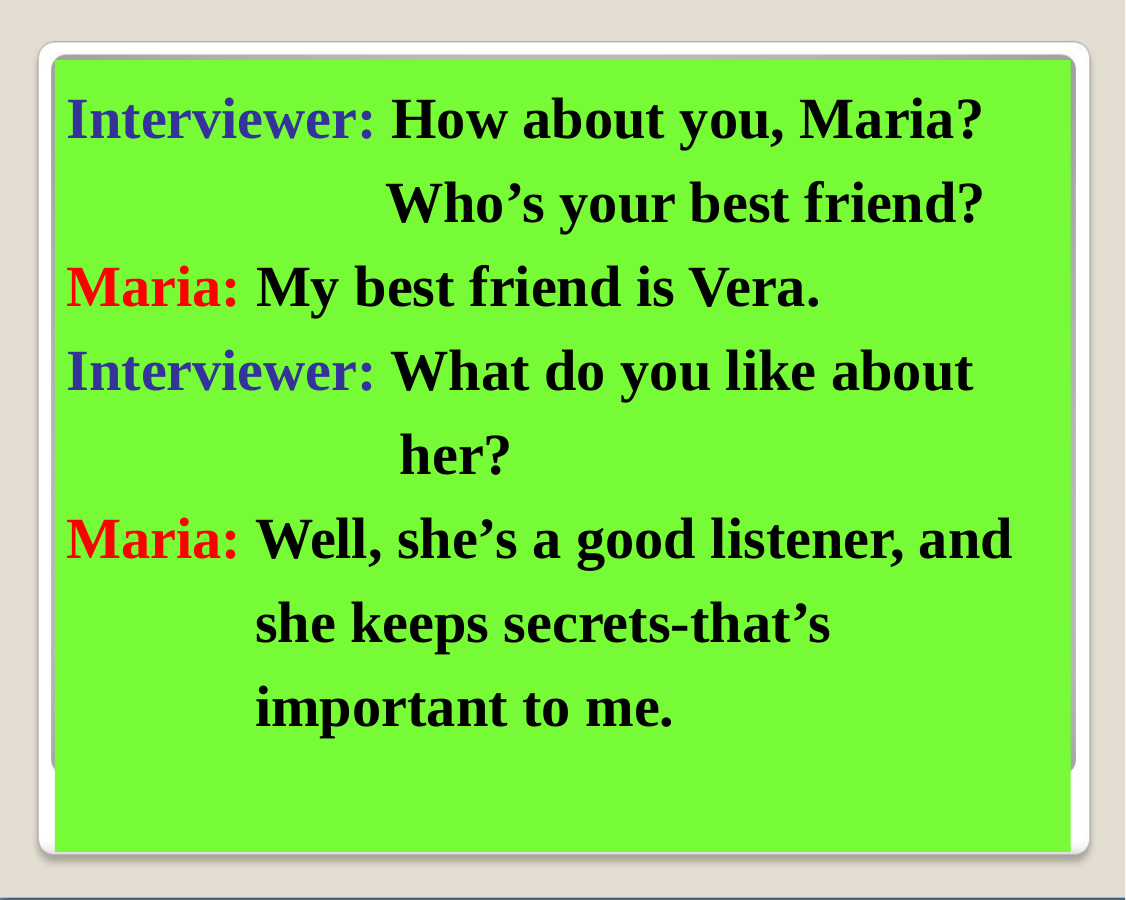

Interviewer: How about you, Maria?
                      Who’s your best friend?
Maria: My best friend is Vera.
Interviewer: What do you like about
                       her?
Maria: Well, she’s a good listener, and
             she keeps secrets-that’s
             important to me.